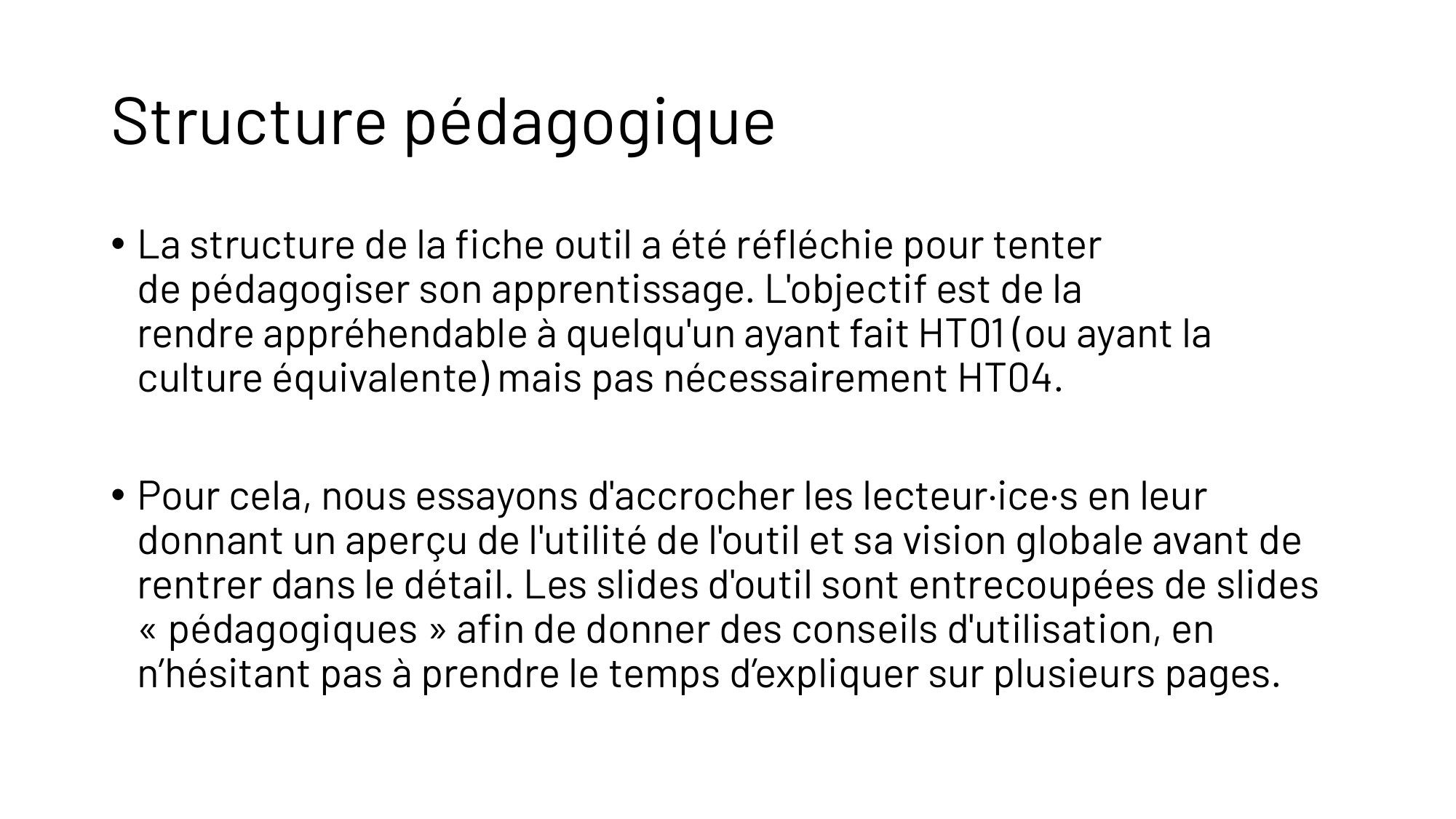

# Structure pédagogique
La structure de la fiche outil a été réfléchie pour tenter de pédagogiser son apprentissage. L'objectif est de la rendre appréhendable à quelqu'un ayant fait HT01 (ou ayant la culture équivalente) mais pas nécessairement HT04.

Pour cela, nous essayons d'accrocher les lecteur·ice·s en leur donnant un aperçu de l'utilité de l'outil et sa vision globale avant de rentrer dans le détail. Les slides d'outil sont entrecoupées de slides « pédagogiques » afin de donner des conseils d'utilisation, en n’hésitant pas à prendre le temps d’expliquer sur plusieurs pages.